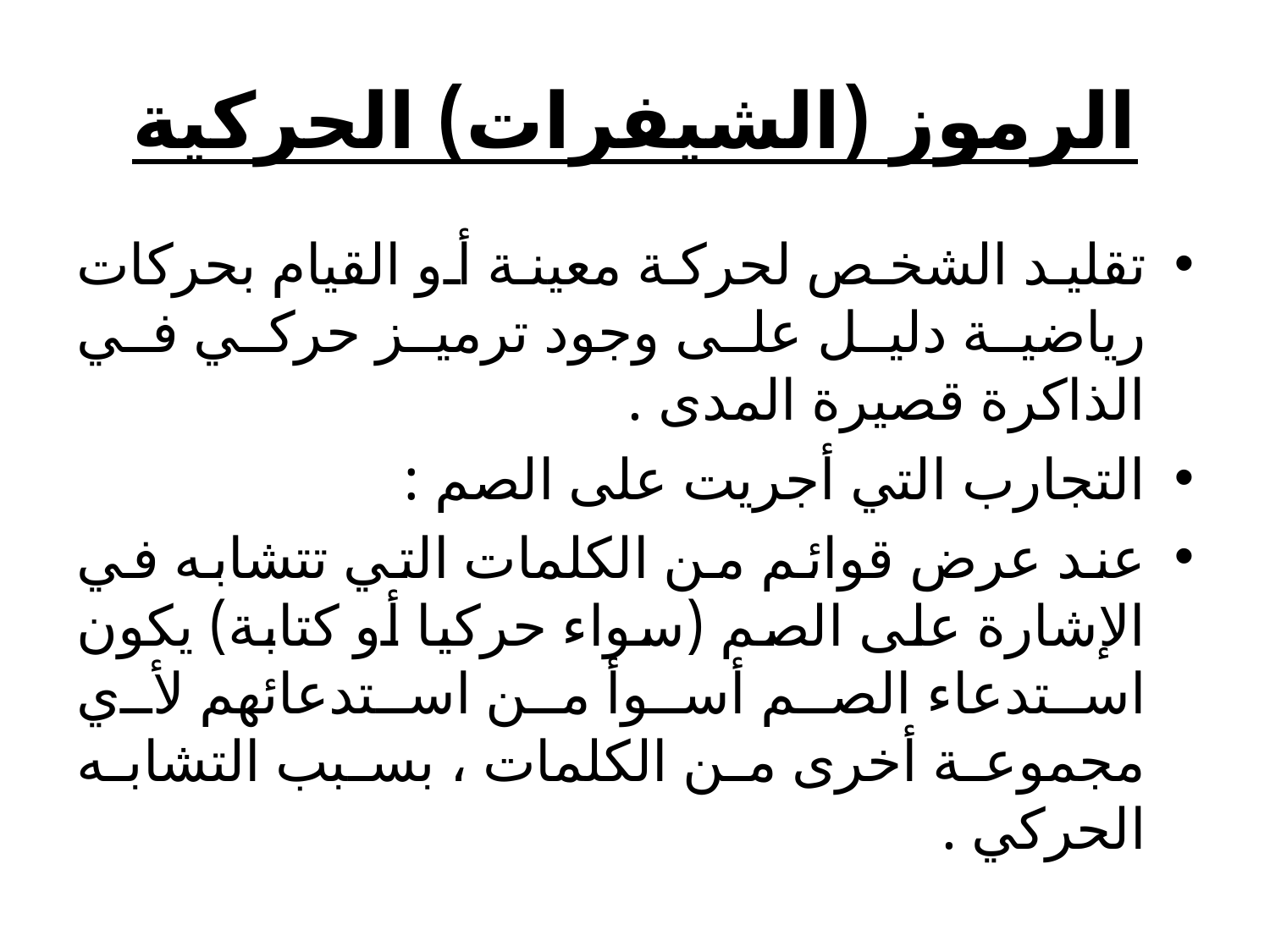

# الرموز (الشيفرات) الحركية
تقليد الشخص لحركة معينة أو القيام بحركات رياضية دليل على وجود ترميز حركي في الذاكرة قصيرة المدى .
التجارب التي أجريت على الصم :
عند عرض قوائم من الكلمات التي تتشابه في الإشارة على الصم (سواء حركيا أو كتابة) يكون استدعاء الصم أسوأ من استدعائهم لأي مجموعة أخرى من الكلمات ، بسبب التشابه الحركي .